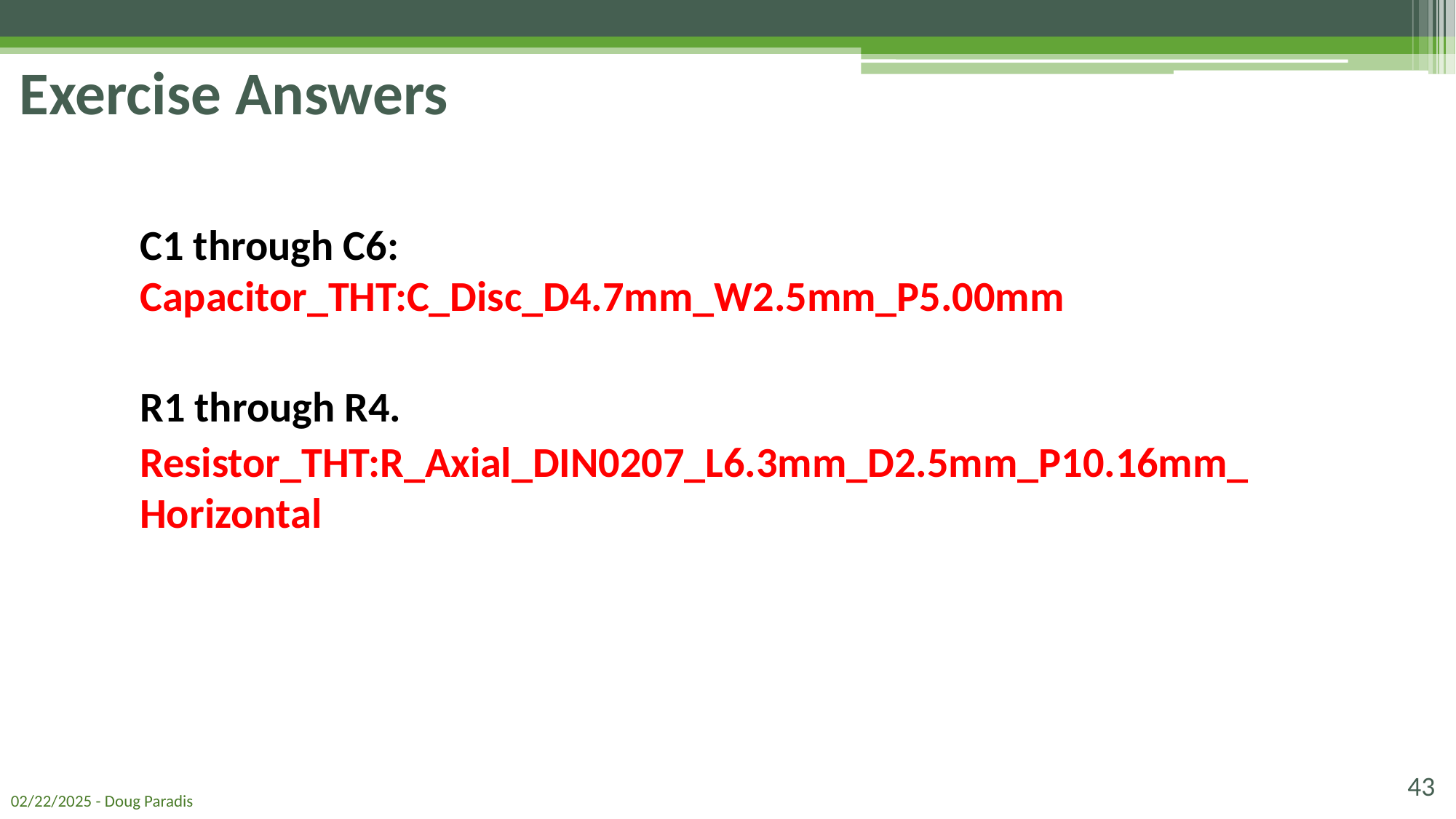

# Exercise Answers
C1 through C6: Capacitor_THT:C_Disc_D4.7mm_W2.5mm_P5.00mm

R1 through R4.
Resistor_THT:R_Axial_DIN0207_L6.3mm_D2.5mm_P10.16mm_Horizontal

43
02/22/2025 - Doug Paradis